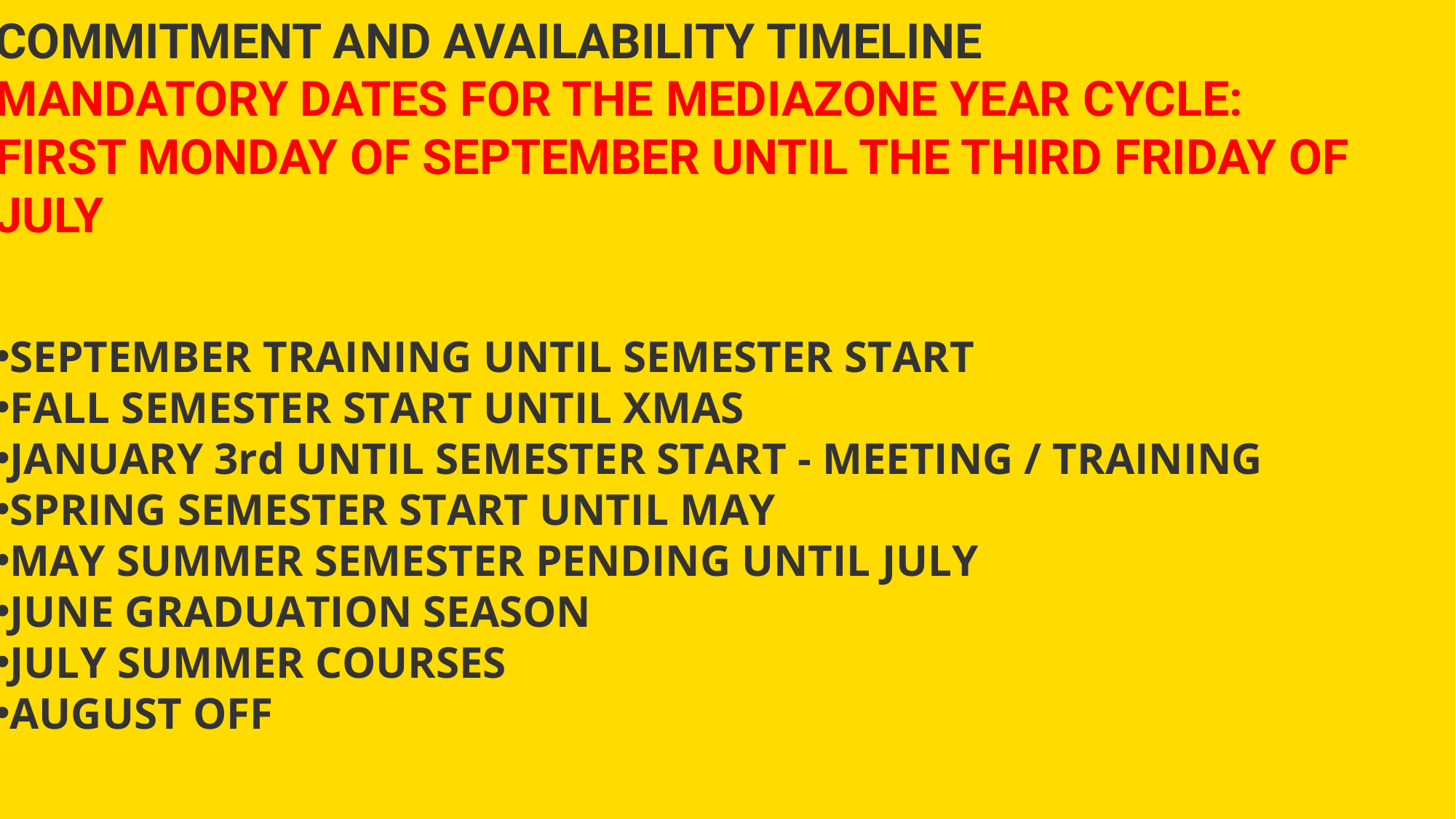

COMMITMENT AND AVAILABILITY TIMELINE
MANDATORY DATES FOR THE MEDIAZONE YEAR CYCLE:
FIRST MONDAY OF SEPTEMBER UNTIL THE THIRD FRIDAY OF JULY

SEPTEMBER TRAINING UNTIL SEMESTER START
FALL SEMESTER START UNTIL XMAS
JANUARY 3rd UNTIL SEMESTER START - MEETING / TRAINING
SPRING SEMESTER START UNTIL MAY
MAY SUMMER SEMESTER PENDING UNTIL JULY
JUNE GRADUATION SEASON
JULY SUMMER COURSES
AUGUST OFF